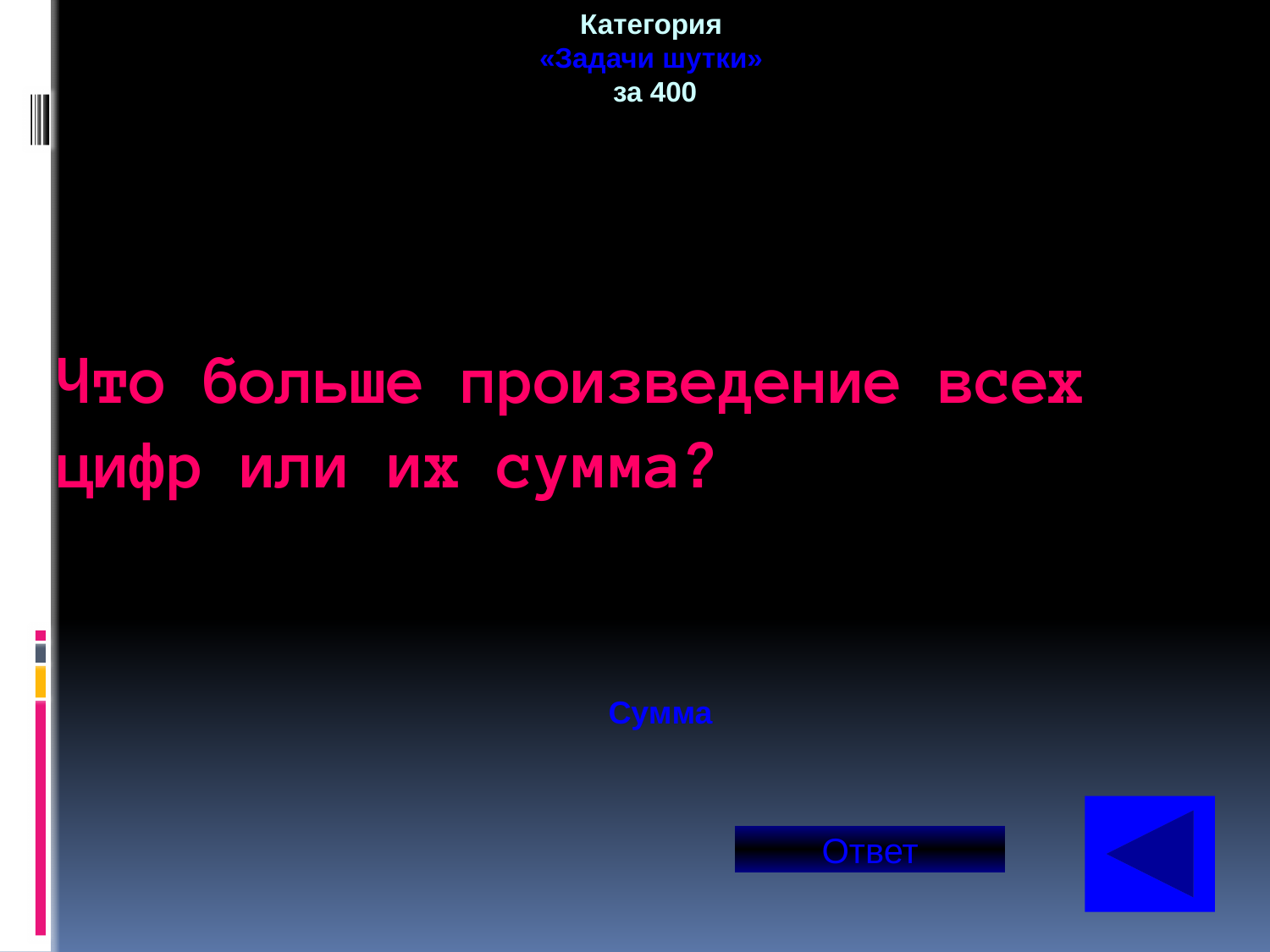

Категория
«Задачи шутки»
за 400
# Что больше произведение всех цифр или их сумма?
Сумма

Ответ